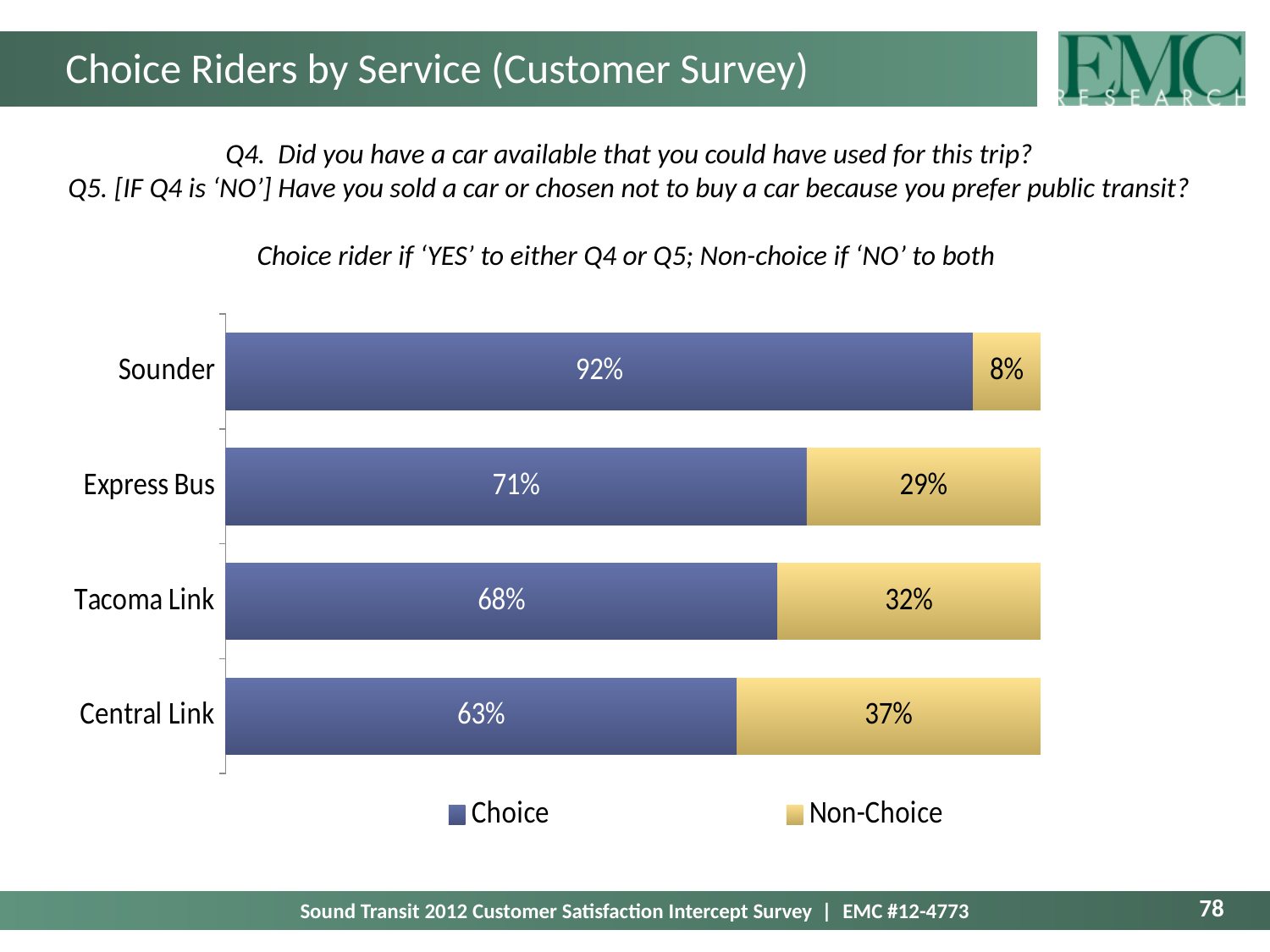

# Choice Riders by Service (Customer Survey)
Q4.  Did you have a car available that you could have used for this trip?
Q5. [IF Q4 is ‘NO’] Have you sold a car or chosen not to buy a car because you prefer public transit?

Choice rider if ‘YES’ to either Q4 or Q5; Non-choice if ‘NO’ to both

### Chart

| Category | Choice | Non-Choice |
|---|---|---|
| Sounder | 0.9171160920586479 | 0.0828839079413519 |
| Express Bus | 0.7130164629164116 | 0.2869835370835884 |
| Tacoma Link | 0.6771653543307083 | 0.32283464566929054 |
| Central Link | 0.6270995980643139 | 0.3729004019356873 |